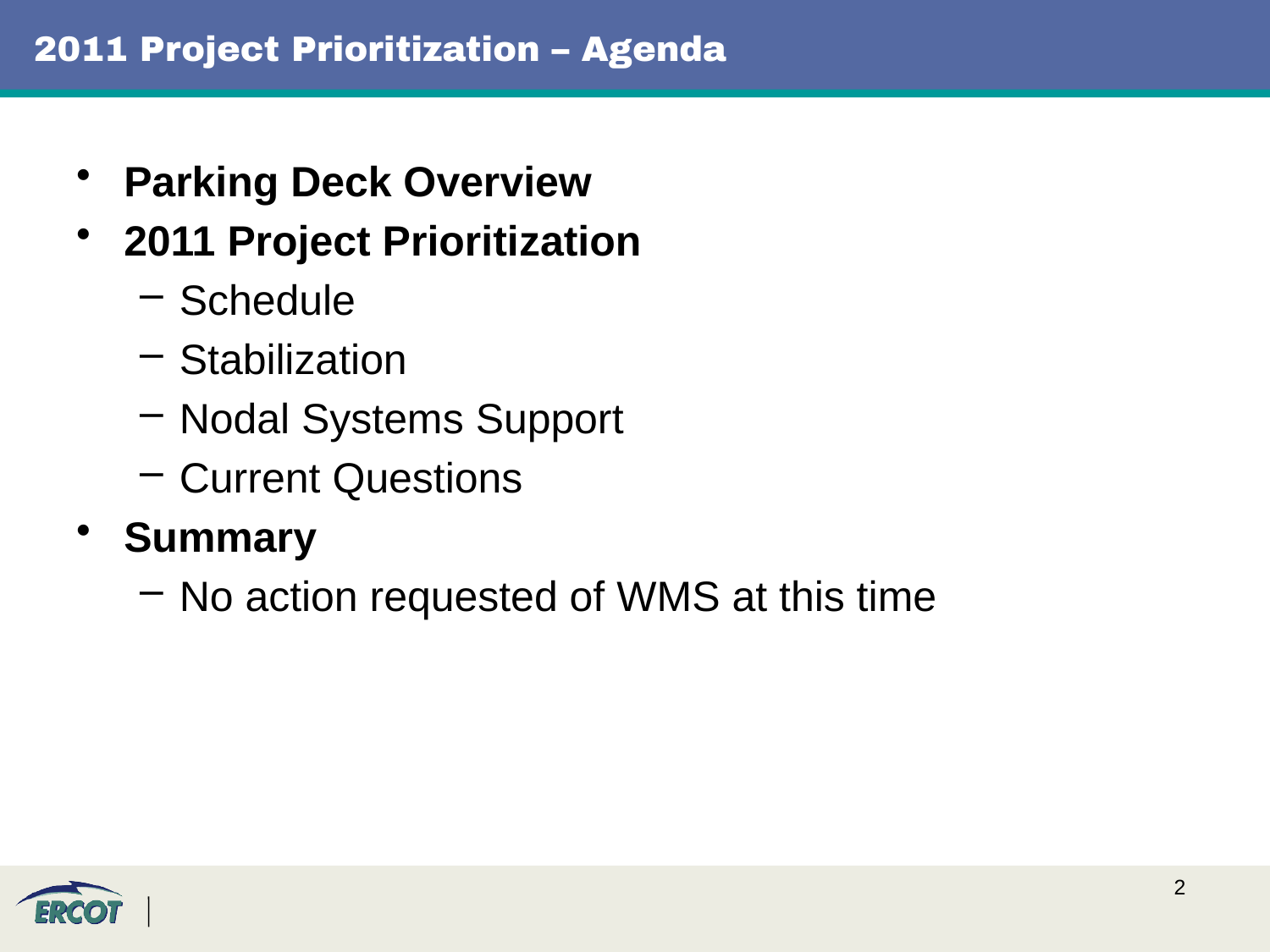

# 2011 Project Prioritization – Agenda
Parking Deck Overview
2011 Project Prioritization
Schedule
Stabilization
Nodal Systems Support
Current Questions
Summary
No action requested of WMS at this time